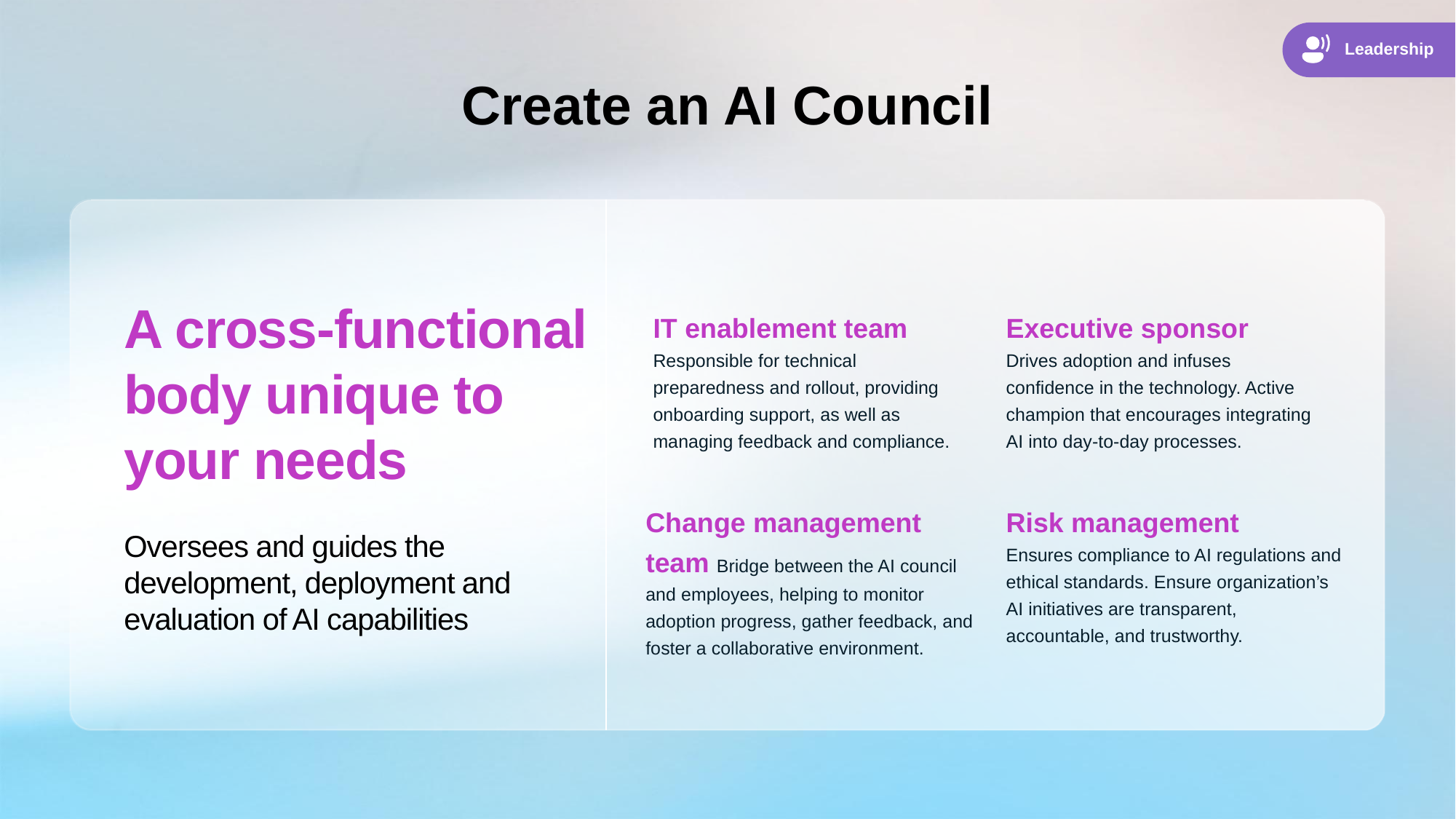

Leadership
# Create an AI Council

A cross-functional body unique to your needs

Oversees and guides the development, deployment and evaluation of AI capabilities
IT enablement team
Responsible for technical preparedness and rollout, providing onboarding support, as well as managing feedback and compliance.
Executive sponsor
Drives adoption and infuses confidence in the technology. Active champion that encourages integrating AI into day-to-day processes.
Change management team Bridge between the AI council and employees, helping to monitor adoption progress, gather feedback, and foster a collaborative environment.
Risk management
Ensures compliance to AI regulations and ethical standards. Ensure organization’s AI initiatives are transparent, accountable, and trustworthy.